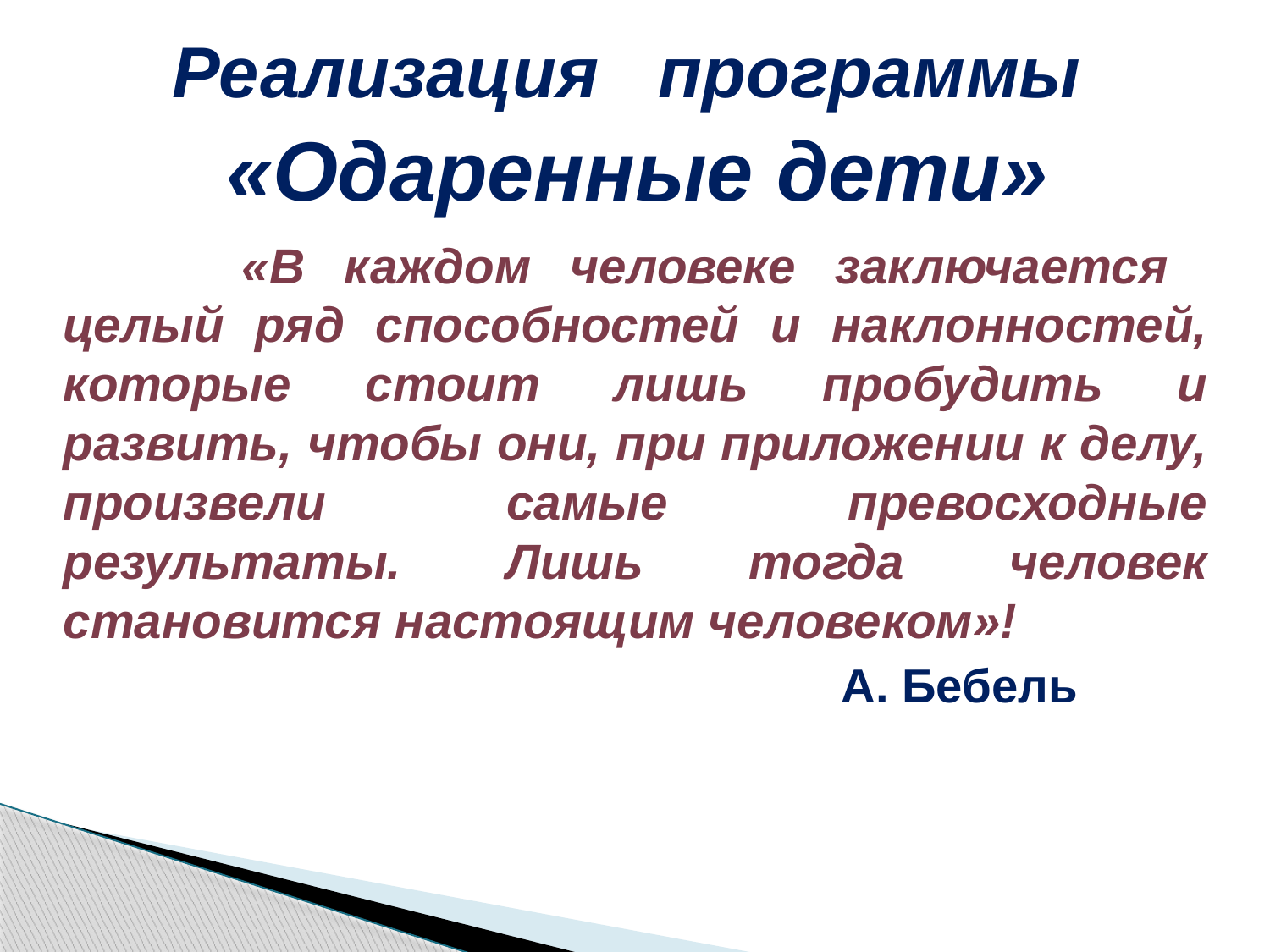

Реализация   программы
«Одаренные дети»

  		«В каждом человеке заключается  целый ряд способностей и наклонностей, которые стоит лишь пробудить и развить, чтобы они, при приложении к делу, произвели самые превосходные результаты. Лишь тогда человек становится настоящим человеком»!
                                                             А. Бебель